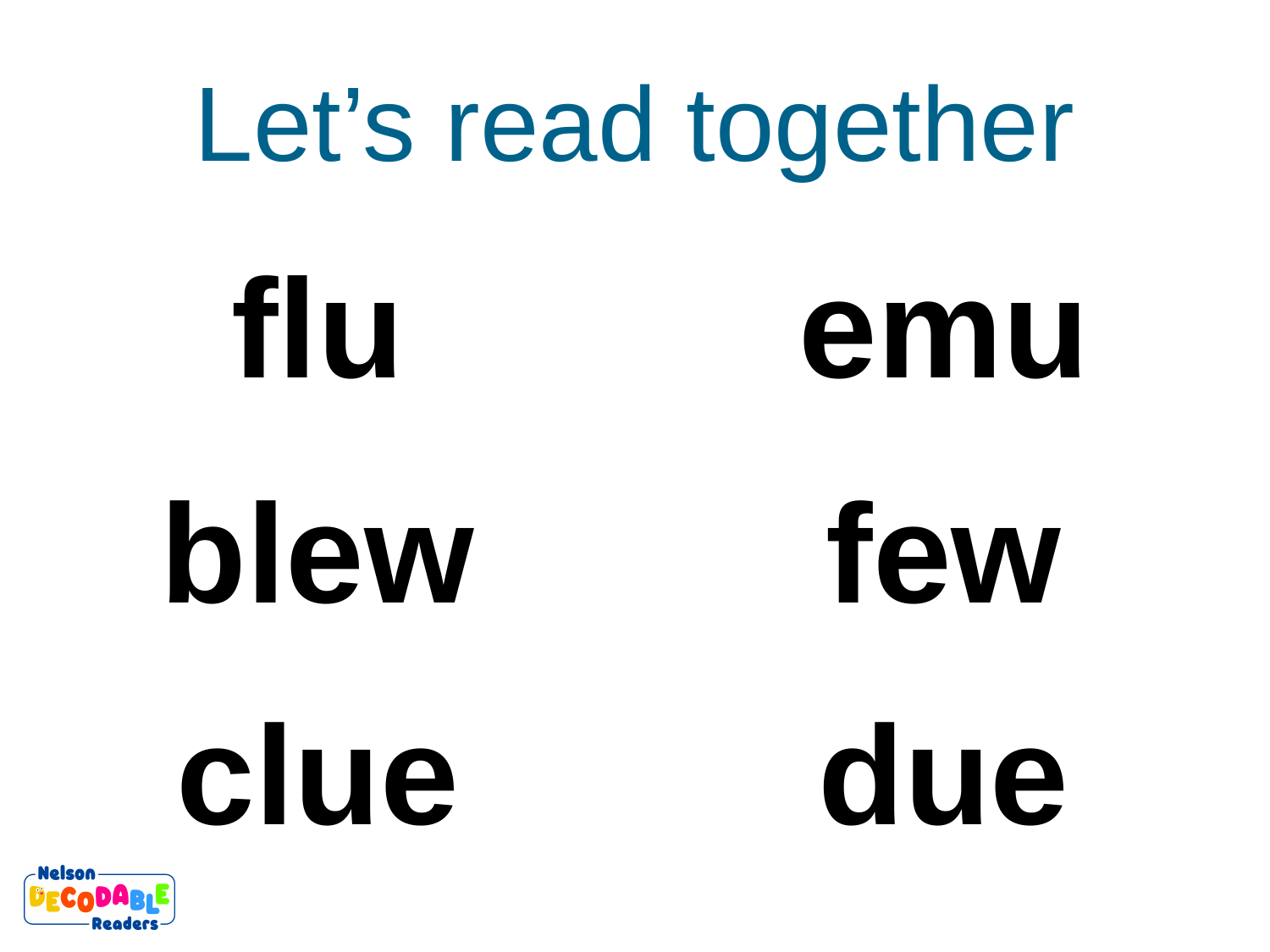

Let’s read together
flu
emu
blew
few
due
clue